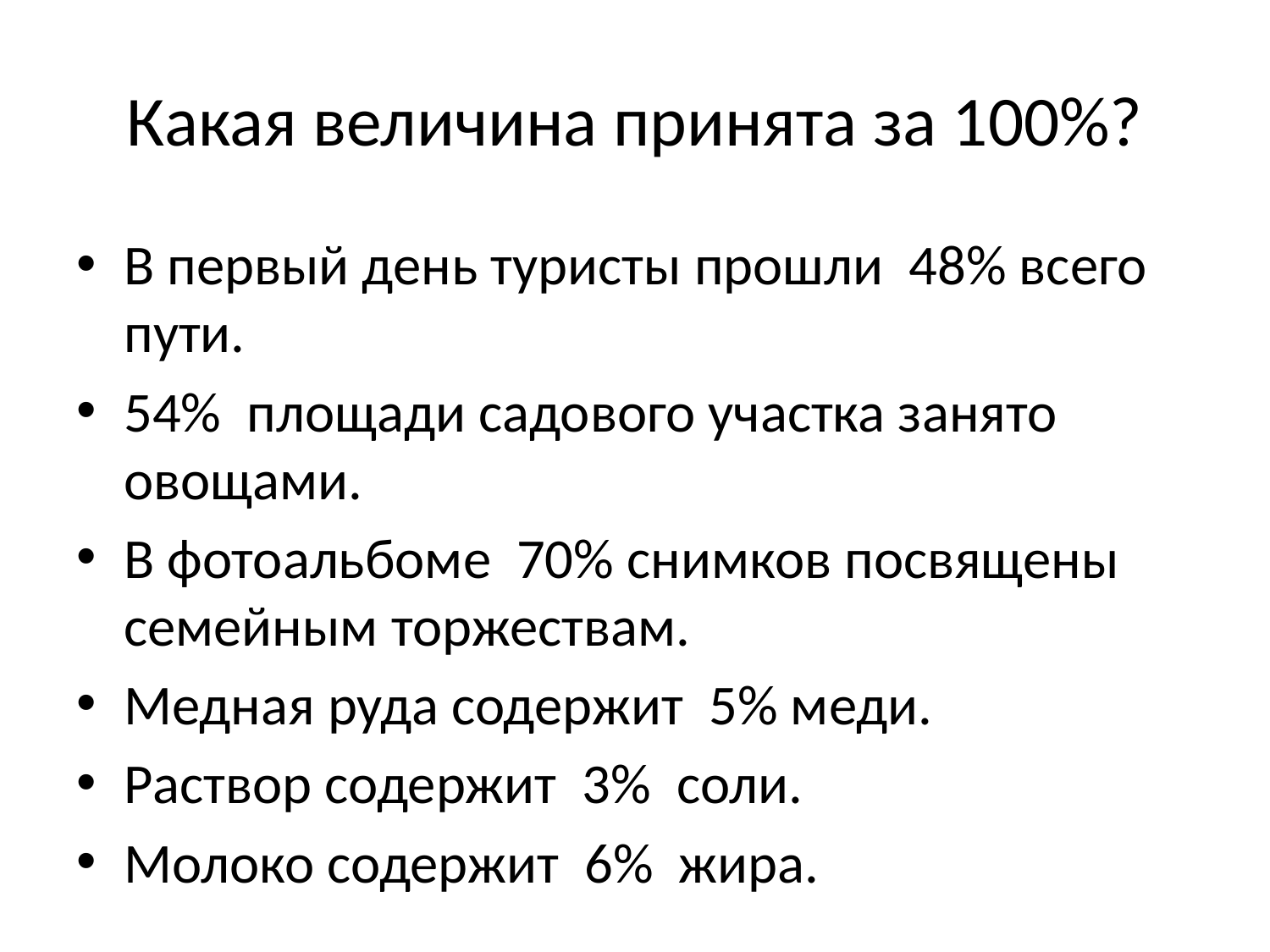

# Какая величина принята за 100%?
В первый день туристы прошли  48% всего пути.
54%  площади садового участка занято овощами.
В фотоальбоме  70% снимков посвящены семейным торжествам.
Медная руда содержит  5% меди.
Раствор содержит  3%  соли.
Молоко содержит  6%  жира.